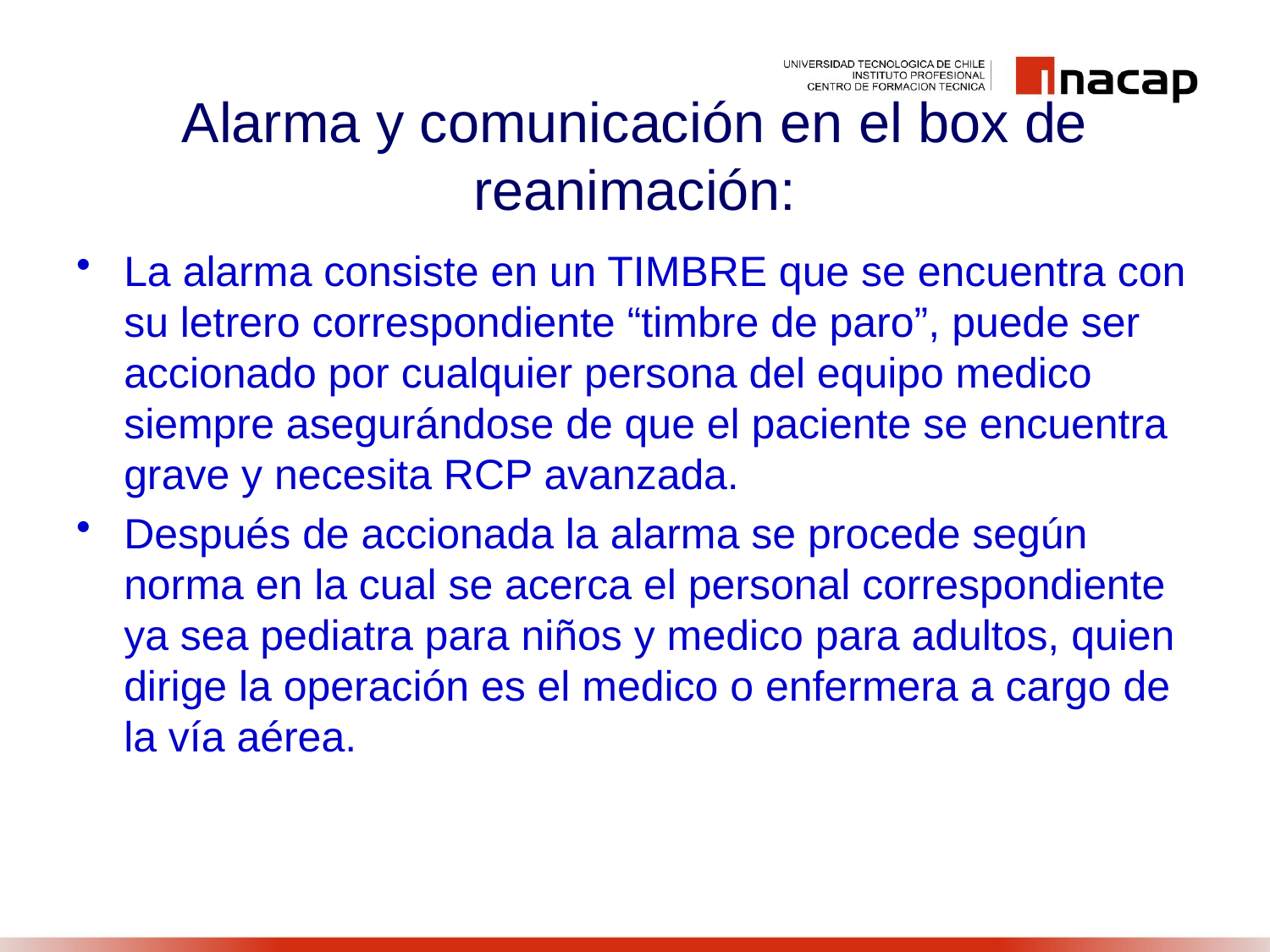

# Alarma y comunicación en el box de reanimación:
La alarma consiste en un TIMBRE que se encuentra con su letrero correspondiente “timbre de paro”, puede ser accionado por cualquier persona del equipo medico siempre asegurándose de que el paciente se encuentra grave y necesita RCP avanzada.
Después de accionada la alarma se procede según norma en la cual se acerca el personal correspondiente ya sea pediatra para niños y medico para adultos, quien dirige la operación es el medico o enfermera a cargo de la vía aérea.